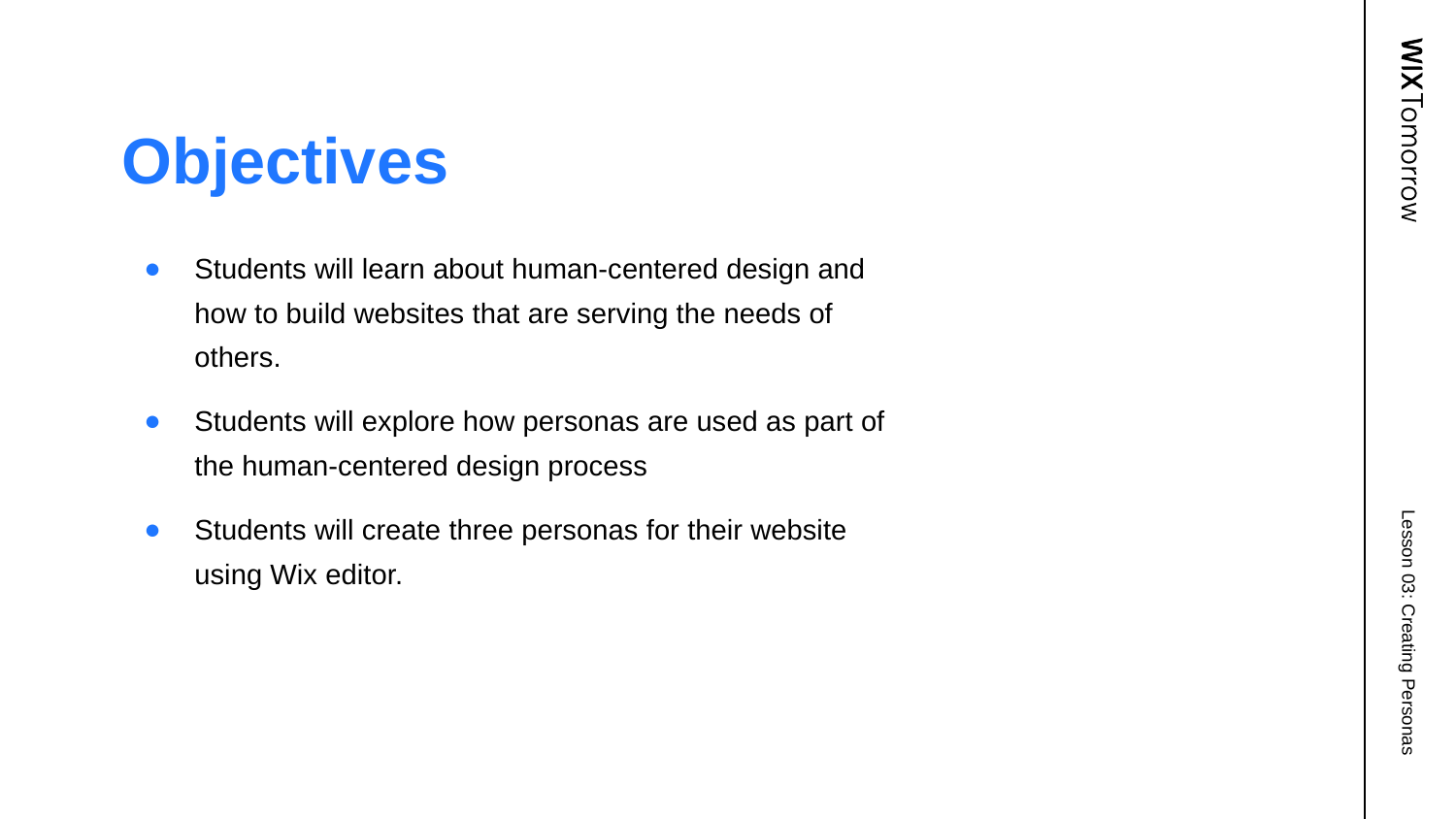

# Objectives
Students will learn about human-centered design and how to build websites that are serving the needs of others.
Students will explore how personas are used as part of the human-centered design process
Students will create three personas for their website using Wix editor.